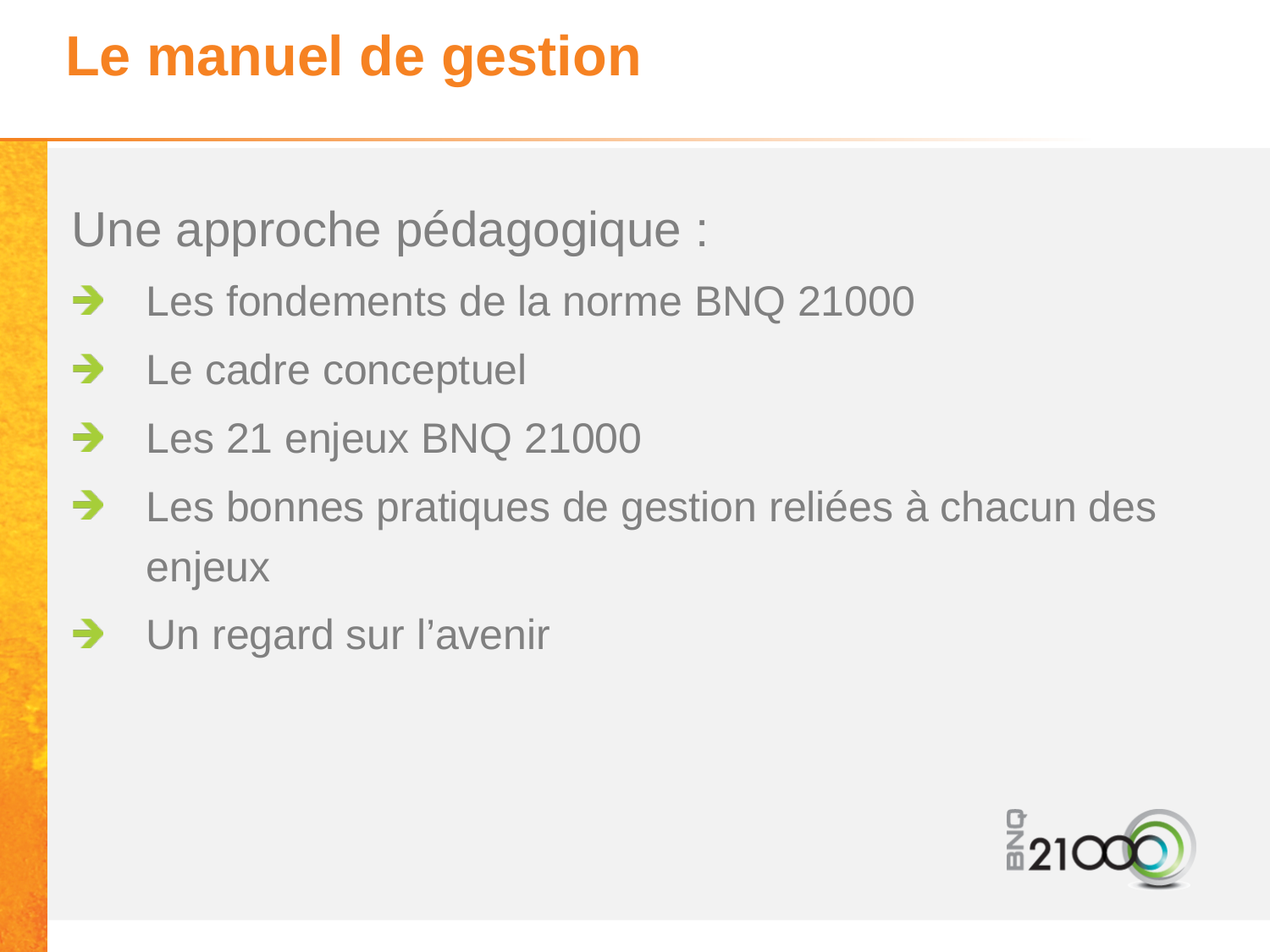

# Le manuel de gestion
Une approche pédagogique :
Les fondements de la norme BNQ 21000
Le cadre conceptuel
Les 21 enjeux BNQ 21000
Les bonnes pratiques de gestion reliées à chacun des enjeux
Un regard sur l’avenir